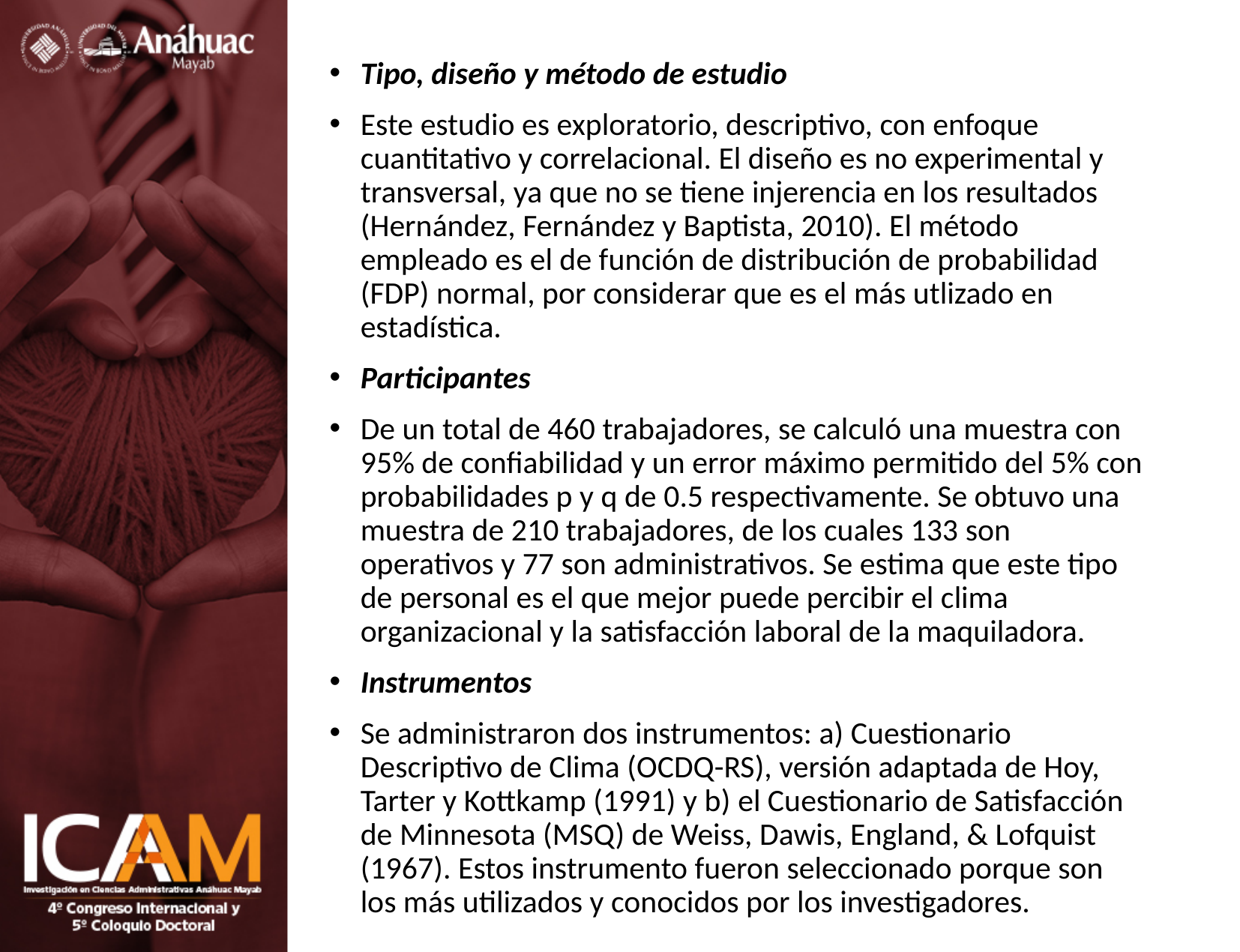

Tipo, diseño y método de estudio
Este estudio es exploratorio, descriptivo, con enfoque cuantitativo y correlacional. El diseño es no experimental y transversal, ya que no se tiene injerencia en los resultados (Hernández, Fernández y Baptista, 2010). El método empleado es el de función de distribución de probabilidad (FDP) normal, por considerar que es el más utlizado en estadística.
Participantes
De un total de 460 trabajadores, se calculó una muestra con 95% de confiabilidad y un error máximo permitido del 5% con probabilidades p y q de 0.5 respectivamente. Se obtuvo una muestra de 210 trabajadores, de los cuales 133 son operativos y 77 son administrativos. Se estima que este tipo de personal es el que mejor puede percibir el clima organizacional y la satisfacción laboral de la maquiladora.
Instrumentos
Se administraron dos instrumentos: a) Cuestionario Descriptivo de Clima (OCDQ-RS), versión adaptada de Hoy, Tarter y Kottkamp (1991) y b) el Cuestionario de Satisfacción de Minnesota (MSQ) de Weiss, Dawis, England, & Lofquist (1967). Estos instrumento fueron seleccionado porque son los más utilizados y conocidos por los investigadores.